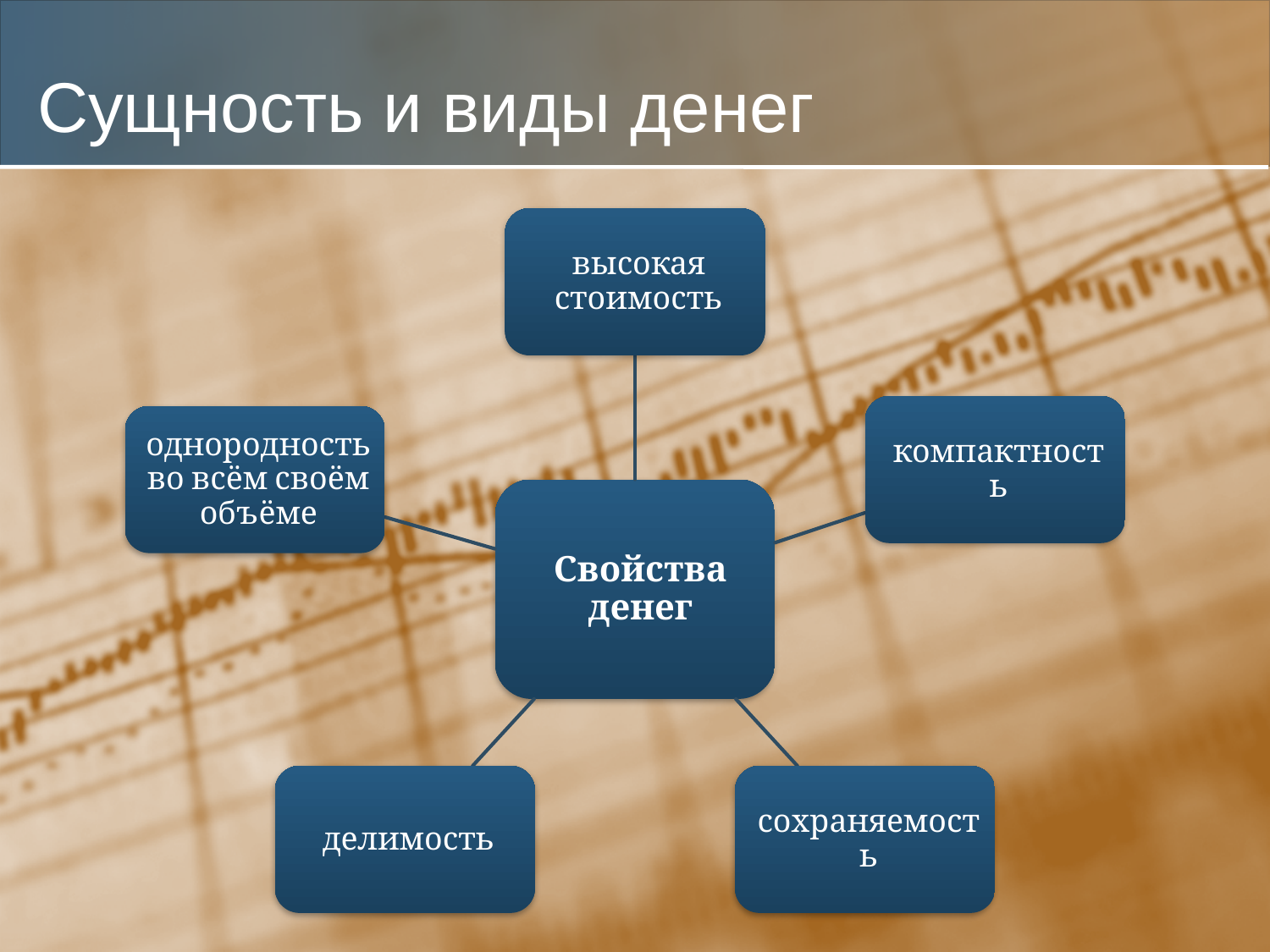

# Сущность и виды денег
Свойства денег
высокая стоимость
компактность
сохраняемость
делимость
однородность во всём своём объёме